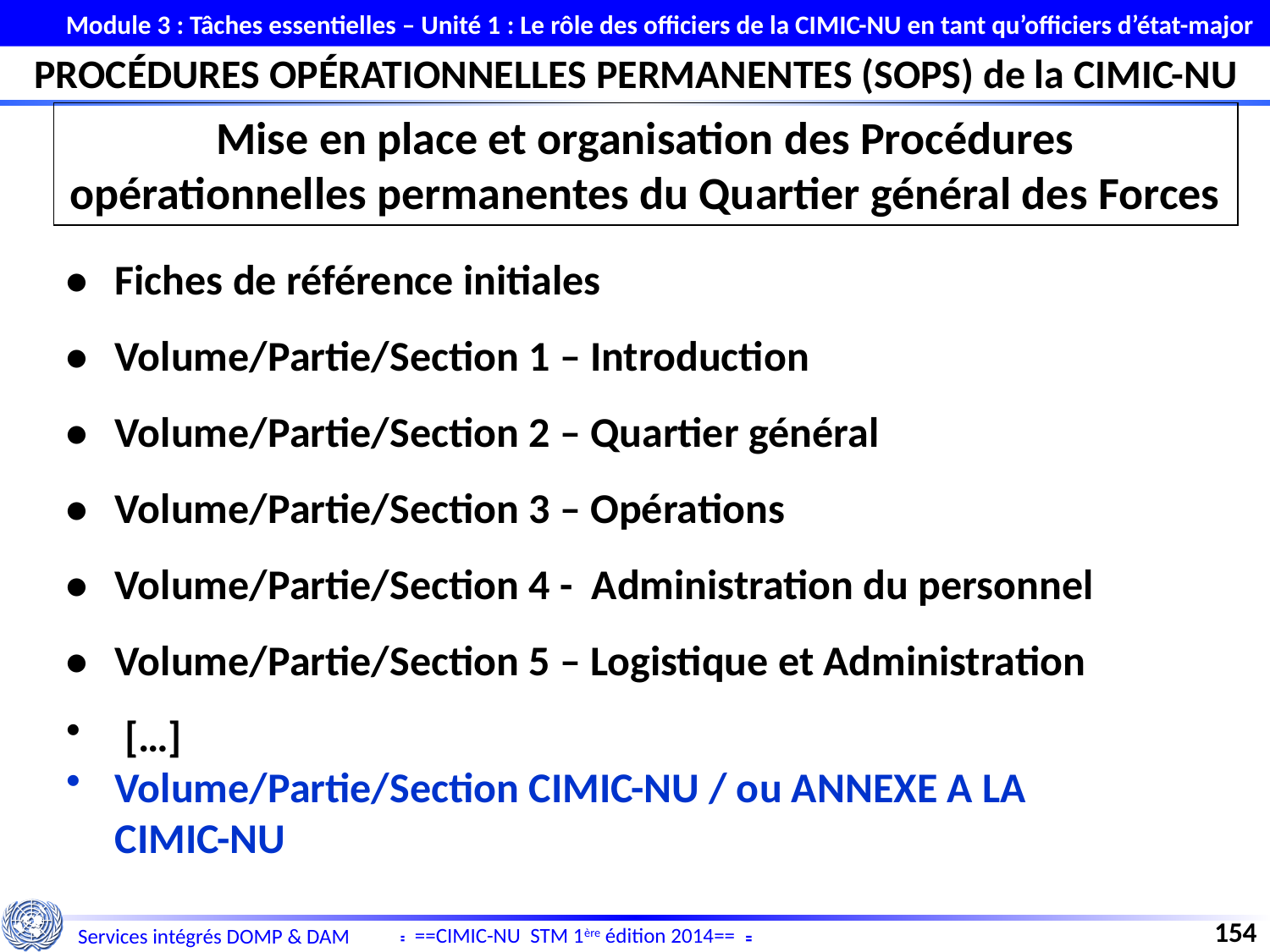

Module 3 : Tâches essentielles – Unité 1 : Le rôle des officiers de la CIMIC-NU en tant qu’officiers d’état-major
PROCÉDURES OPÉRATIONNELLES PERMANENTES (SOPS) de la CIMIC-NU
Mise en place et organisation des Procédures opérationnelles permanentes du Quartier général des Forces
•	Fiches de référence initiales
•	Volume/Partie/Section 1 – Introduction
•	Volume/Partie/Section 2 – Quartier général
•	Volume/Partie/Section 3 – Opérations
•	Volume/Partie/Section 4 -  Administration du personnel
•	Volume/Partie/Section 5 – Logistique et Administration
 […]
Volume/Partie/Section CIMIC-NU / ou ANNEXE A LA CIMIC-NU
154
154
==CIMIC-NU  STM 1ère édition 2014==
Services intégrés DOMP & DAM